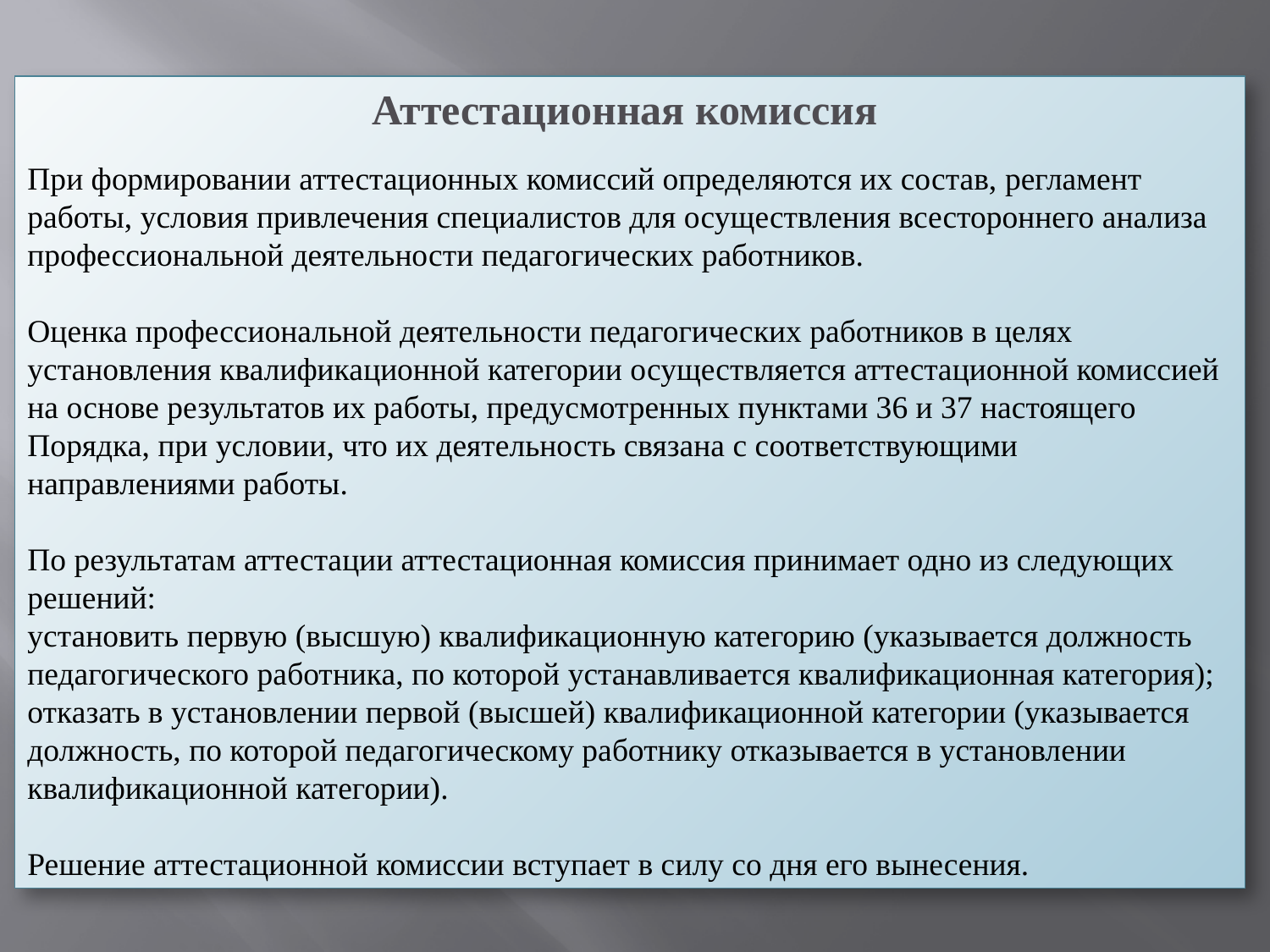

Аттестационная комиссия

При формировании аттестационных комиссий определяются их состав, регламент работы, условия привлечения специалистов для осуществления всестороннего анализа профессиональной деятельности педагогических работников.

Оценка профессиональной деятельности педагогических работников в целях установления квалификационной категории осуществляется аттестационной комиссией на основе результатов их работы, предусмотренных пунктами 36 и 37 настоящего Порядка, при условии, что их деятельность связана с соответствующими направлениями работы.

По результатам аттестации аттестационная комиссия принимает одно из следующих решений:
установить первую (высшую) квалификационную категорию (указывается должность педагогического работника, по которой устанавливается квалификационная категория);
отказать в установлении первой (высшей) квалификационной категории (указывается должность, по которой педагогическому работнику отказывается в установлении квалификационной категории).

Решение аттестационной комиссии вступает в силу со дня его вынесения.